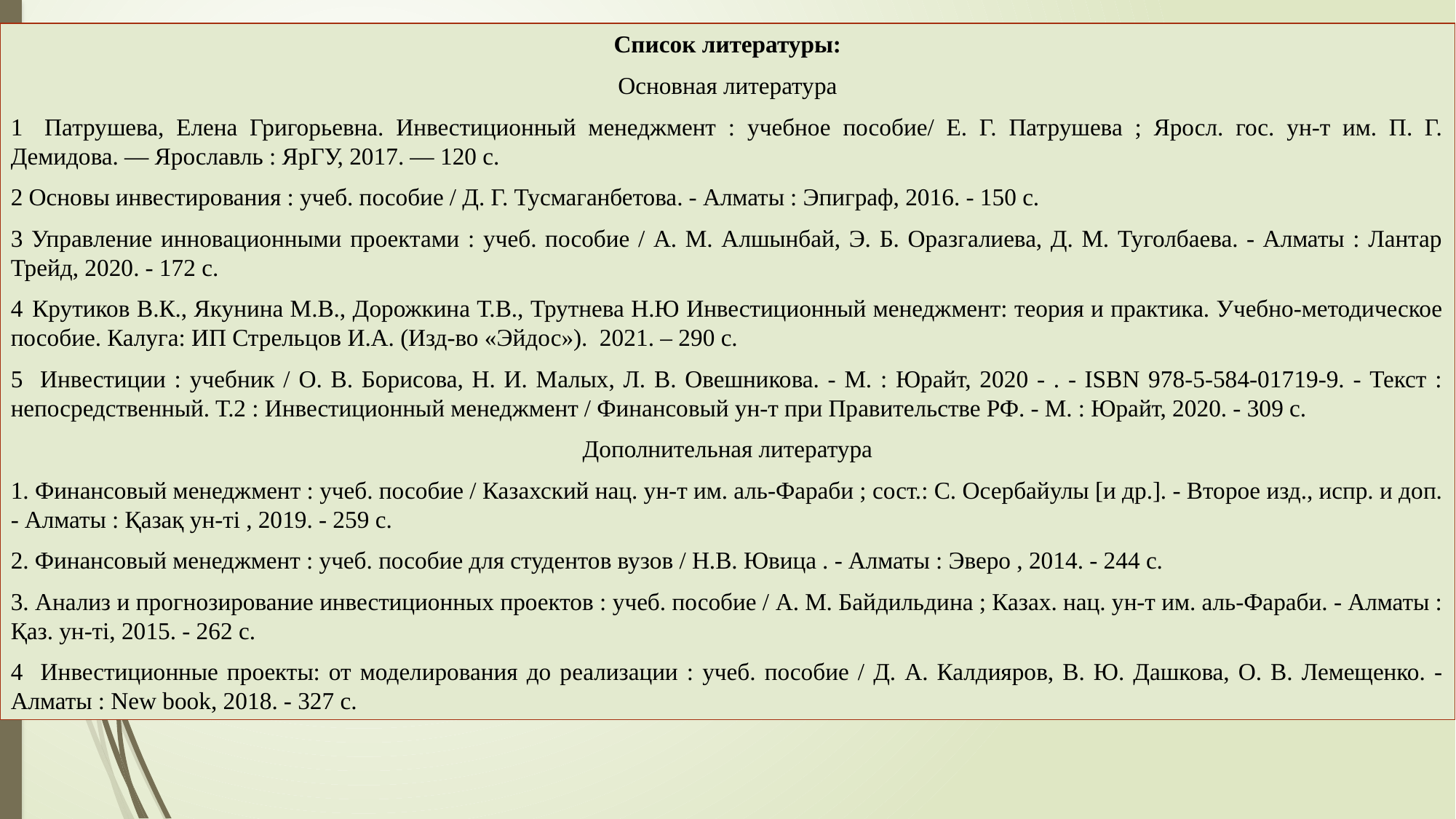

Список литературы:
Основная литература
1	 Патрушева, Елена Григорьевна. Инвестиционный менеджмент : учебное пособие/ Е. Г. Патрушева ; Яросл. гос. ун-т им. П. Г. Демидова. — Ярославль : ЯрГУ, 2017. — 120 с.
2 Основы инвестирования : учеб. пособие / Д. Г. Тусмаганбетова. - Алматы : Эпиграф, 2016. - 150 с.
3 Управление инновационными проектами : учеб. пособие / А. М. Алшынбай, Э. Б. Оразгалиева, Д. М. Туголбаева. - Алматы : Лантар Трейд, 2020. - 172 с.
4	Крутиков В.К., Якунина М.В., Дорожкина Т.В., Трутнева Н.Ю Инвестиционный менеджмент: теория и практика. Учебно-методическое пособие. Калуга: ИП Стрельцов И.А. (Изд-во «Эйдос»).  2021. – 290 с.
5  Инвестиции : учебник / О. В. Борисова, Н. И. Малых, Л. В. Овешникова. - М. : Юрайт, 2020 - . - ISBN 978-5-584-01719-9. - Текст : непосредственный. Т.2 : Инвестиционный менеджмент / Финансовый ун-т при Правительстве РФ. - М. : Юрайт, 2020. - 309 с.
Дополнительная литература
1. Финансовый менеджмент : учеб. пособие / Казахский нац. ун-т им. аль-Фараби ; сост.: С. Осербайулы [и др.]. - Второе изд., испр. и доп. - Алматы : Қазақ ун-ті , 2019. - 259 с.
2. Финансовый менеджмент : учеб. пособие для студентов вузов / Н.В. Ювица . - Алматы : Эверо , 2014. - 244 с.
3. Анализ и прогнозирование инвестиционных проектов : учеб. пособие / А. М. Байдильдина ; Казах. нац. ун-т им. аль-Фараби. - Алматы : Қаз. ун-ті, 2015. - 262 с.
4  Инвестиционные проекты: от моделирования до реализации : учеб. пособие / Д. А. Калдияров, В. Ю. Дашкова, О. В. Лемещенко. - Алматы : New book, 2018. - 327 с.